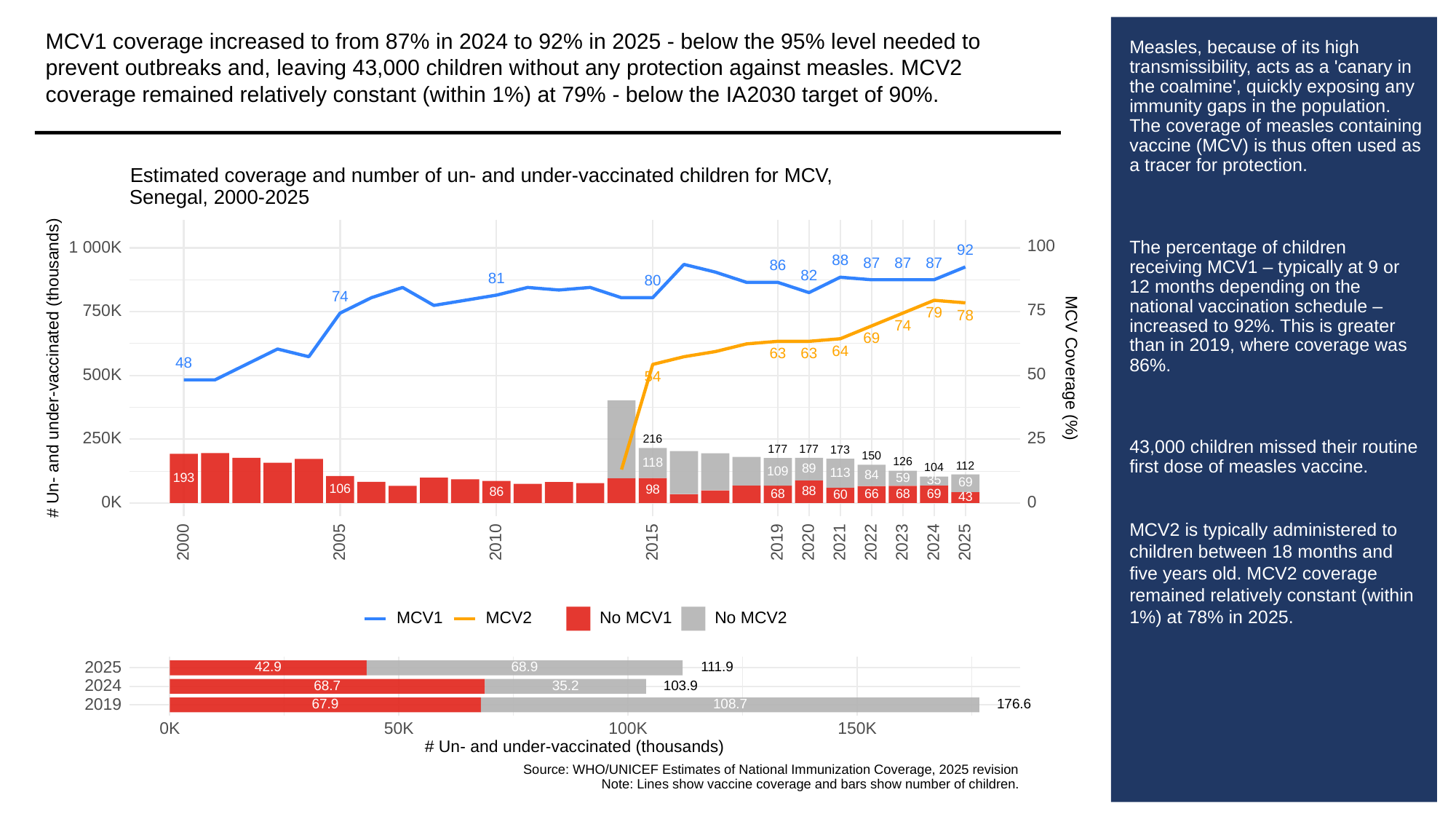

MCV1 coverage increased to from 87% in 2024 to 92% in 2025 - below the 95% level needed to prevent outbreaks and, leaving 43,000 children without any protection against measles. MCV2 coverage remained relatively constant (within 1%) at 79% - below the IA2030 target of 90%.
# Measles, because of its high transmissibility, acts as a 'canary in the coalmine', quickly exposing any immunity gaps in the population. The coverage of measles containing vaccine (MCV) is thus often used as a tracer for protection.

The percentage of children receiving MCV1 – typically at 9 or 12 months depending on the national vaccination schedule – increased to 92%. This is greater than in 2019, where coverage was 86%.

43,000 children missed their routine first dose of measles vaccine.

MCV2 is typically administered to children between 18 months and five years old. MCV2 coverage remained relatively constant (within 1%) at 78% in 2025.

Estimated coverage and number of un- and under-vaccinated children for MCV,
Senegal, 2000-2025

100
1 000K
92

88
87
87
87
86

82
81
80

74

75
750K
79
78

74
69

64
63
63
48
# Un- and under-vaccinated (thousands)
MCV Coverage (%)
50
500K
54

25
250K
216

177
177
173

150

126
118

112

104
89

109
113
84

59
193

35

69

106

98

88
86

69
68
68
66

60

43

0K
0

2023
2000
2005
2010
2015
2019
2020
2021
2022
2024
2025

MCV1
MCV2
No MCV1
No MCV2

2025
42.9
68.9
111.9

2024
35.2
103.9
68.7

2019
67.9
108.7
176.6

0K
50K
100K
150K
# Un- and under-vaccinated (thousands)
Source: WHO/UNICEF Estimates of National Immunization Coverage, 2025 revision
Note: Lines show vaccine coverage and bars show number of children.